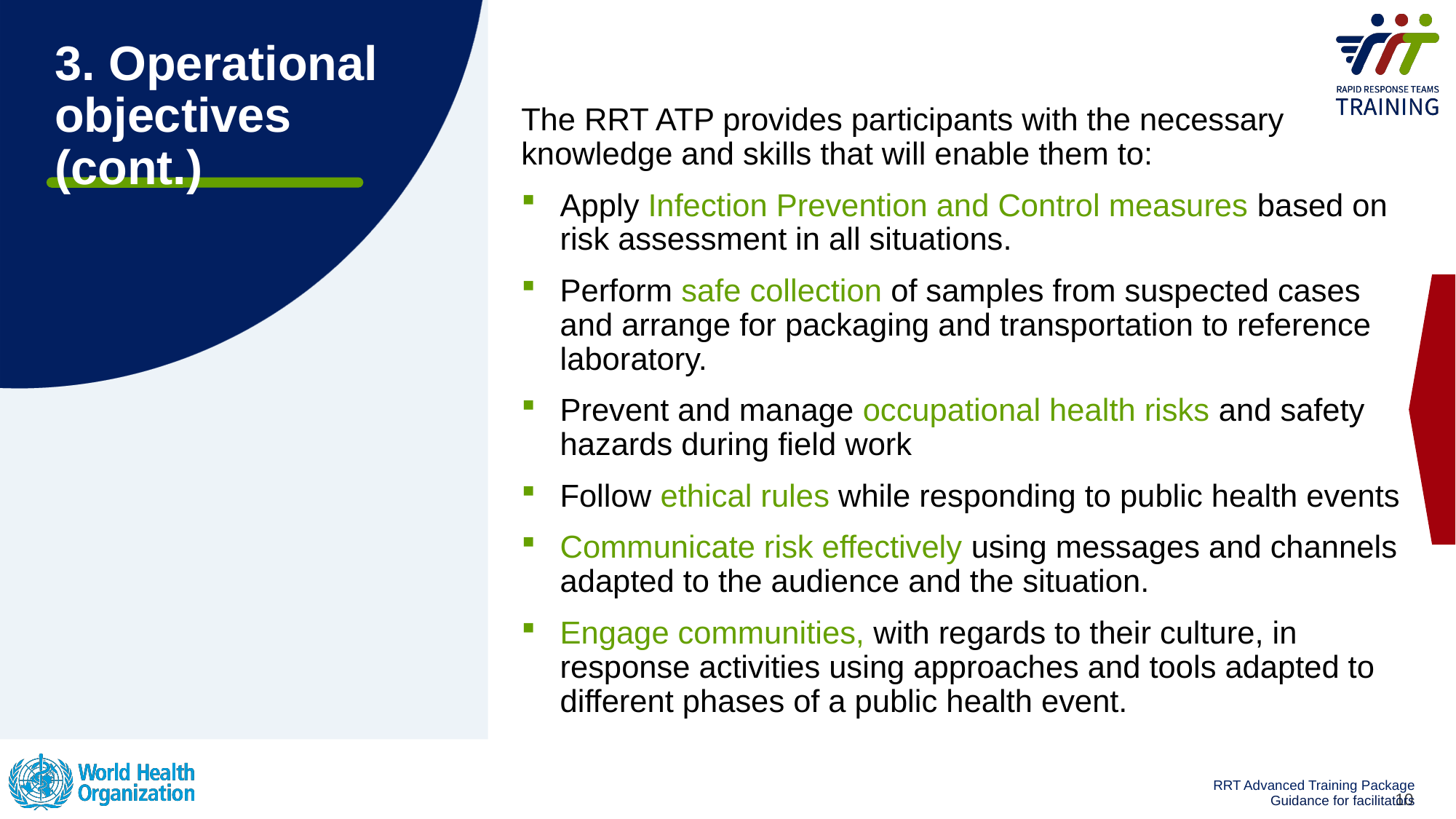

# 3. Operational objectives (cont.)
The RRT ATP provides participants with the necessary knowledge and skills that will enable them to:
Apply Infection Prevention and Control measures based on risk assessment in all situations.
Perform safe collection of samples from suspected cases and arrange for packaging and transportation to reference laboratory.
Prevent and manage occupational health risks and safety hazards during field work
Follow ethical rules while responding to public health events
Communicate risk effectively using messages and channels adapted to the audience and the situation.
Engage communities, with regards to their culture, in response activities using approaches and tools adapted to different phases of a public health event.